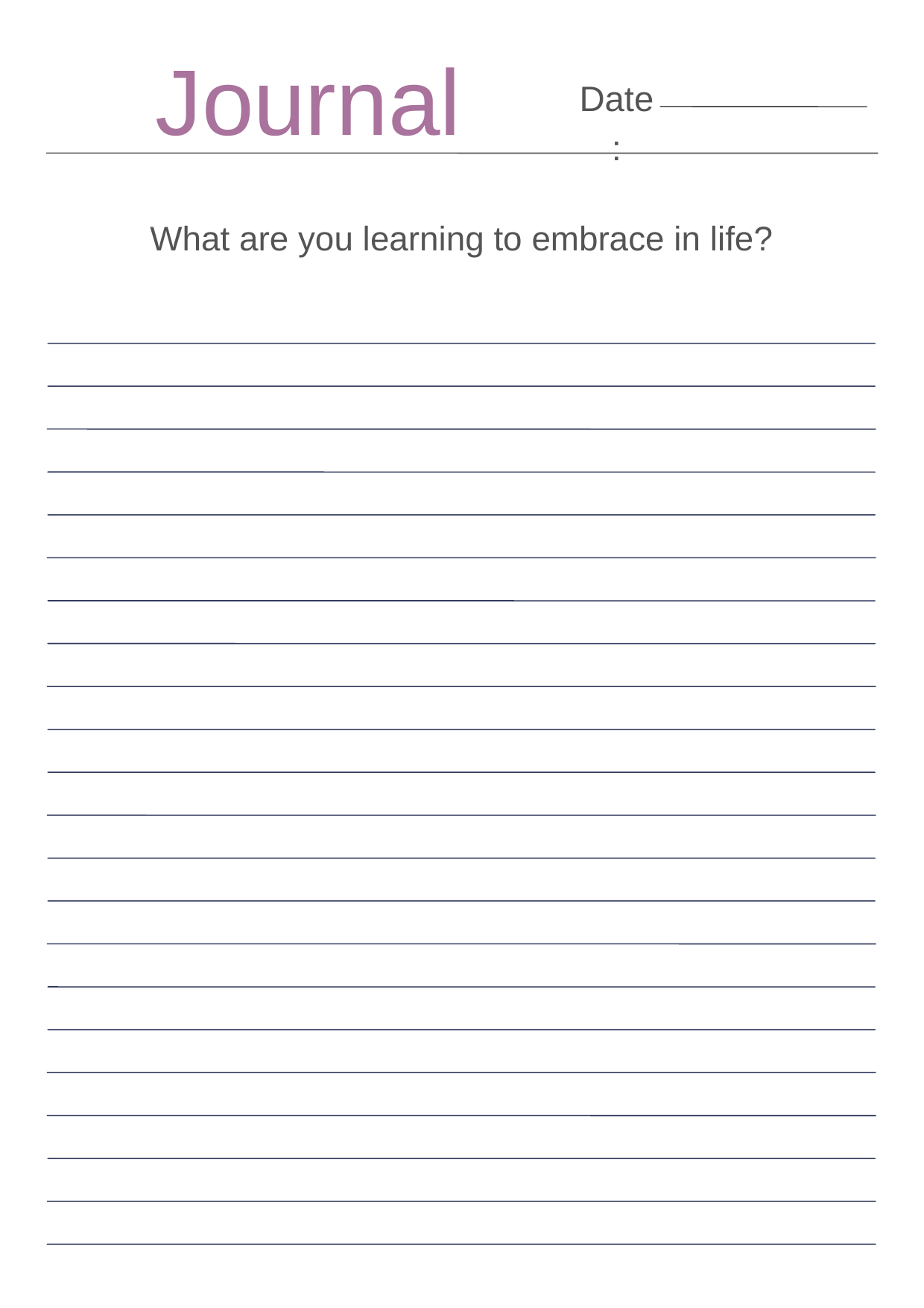

Journal
Date:

What are you learning to embrace in life?